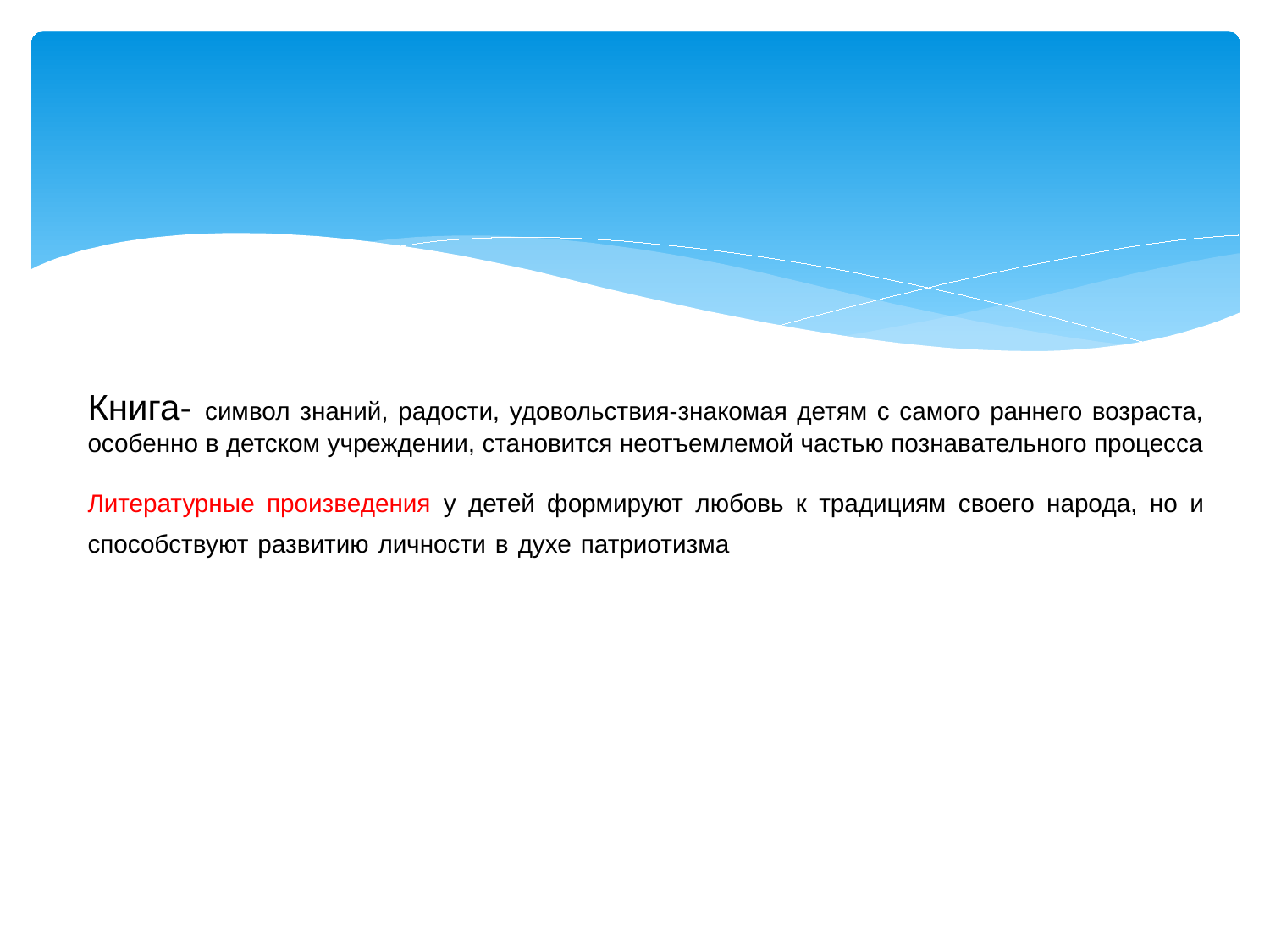

# Книга- символ знаний, радости, удовольствия-знакомая детям с самого раннего возраста, особенно в детском учреждении, становится неотъемлемой частью познавательного процесса Литературные произведения у детей формируют любовь к традициям своего народа, но и способствуют развитию личности в духе патриотизма  познавательного процесса.